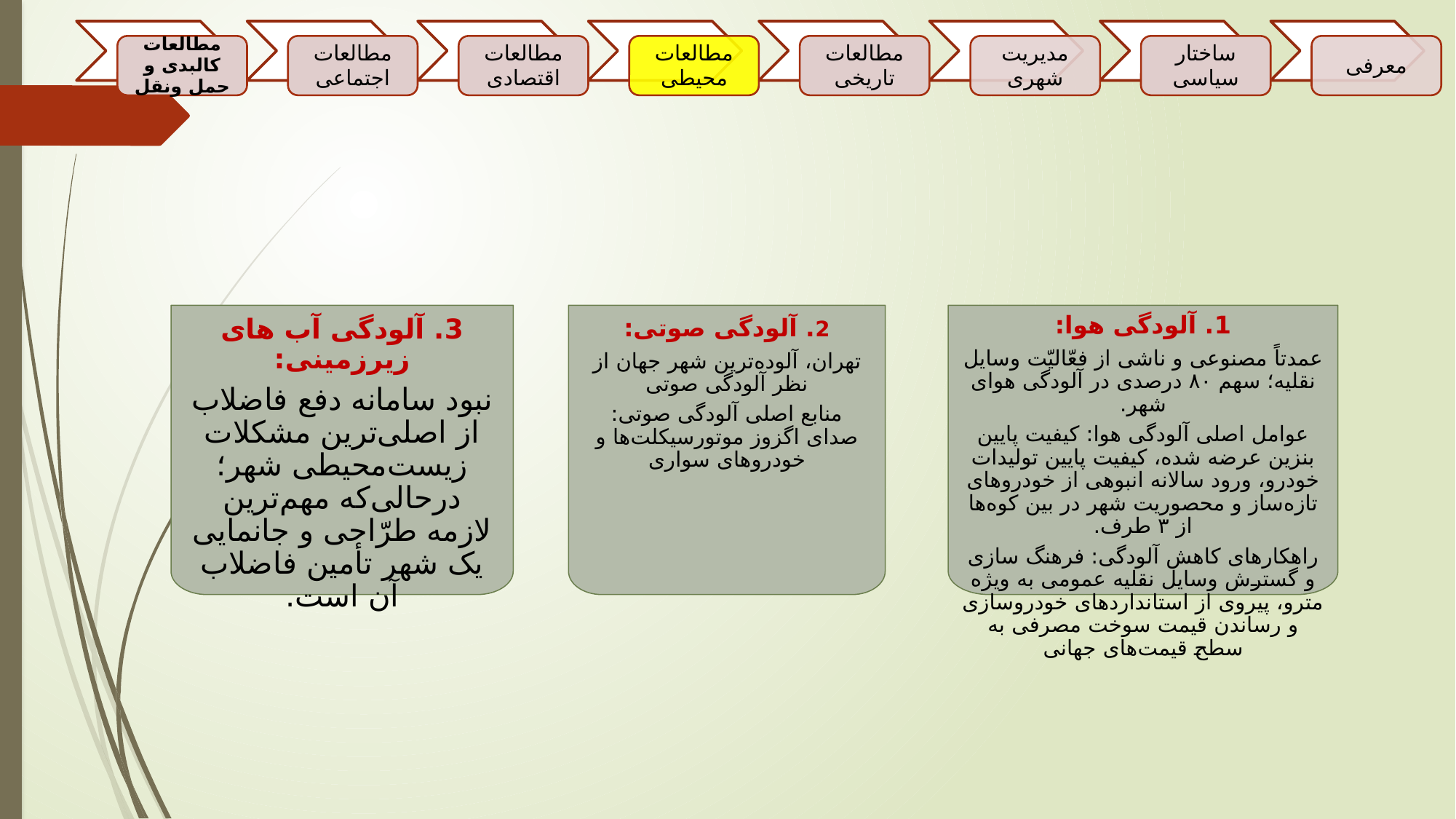

معرفی
مطالعات تاریخی
مطالعات محیطی
ساختار سیاسی
مدیریت شهری
مطالعات اقتصادی
مطالعات اجتماعی
مطالعات کالبدی و حمل ونقل
1. آلودگی هوا:
عمدتاً مصنوعی و ناشی از فعّالیّت وسایل نقلیه؛ سهم ۸۰ درصدی در آلودگی هوای شهر.
عوامل اصلی آلودگی هوا: کیفیت پایین بنزین عرضه شده، کیفیت پایین تولیدات خودرو، ورود سالانه انبوهی از خودروهای تازه‌ساز و محصوریت شهر در بین کوه‌ها از ۳ طرف.
راهکارهای کاهش آلودگی: فرهنگ سازی و گسترش وسایل نقلیه عمومی به ویژه مترو، پیروی از استانداردهای خودروسازی و رساندن قیمت سوخت مصرفی به سطح قیمت‌های جهانی
3. آلودگی آب های زیرزمینی:
نبود سامانه دفع فاضلاب از اصلی‌ترین مشکلات زیست‌محیطی شهر؛ درحالی‌که مهم‌ترین لازمه طرّاحی و جانمایی یک شهر تأمین فاضلاب آن است.
2. آلودگی صوتی:
تهران، آلوده‌ترین شهر جهان از نظر آلودگی صوتی
منابع اصلی آلودگی صوتی: صدای اگزوز موتورسیکلت‌ها و خودروهای سواری